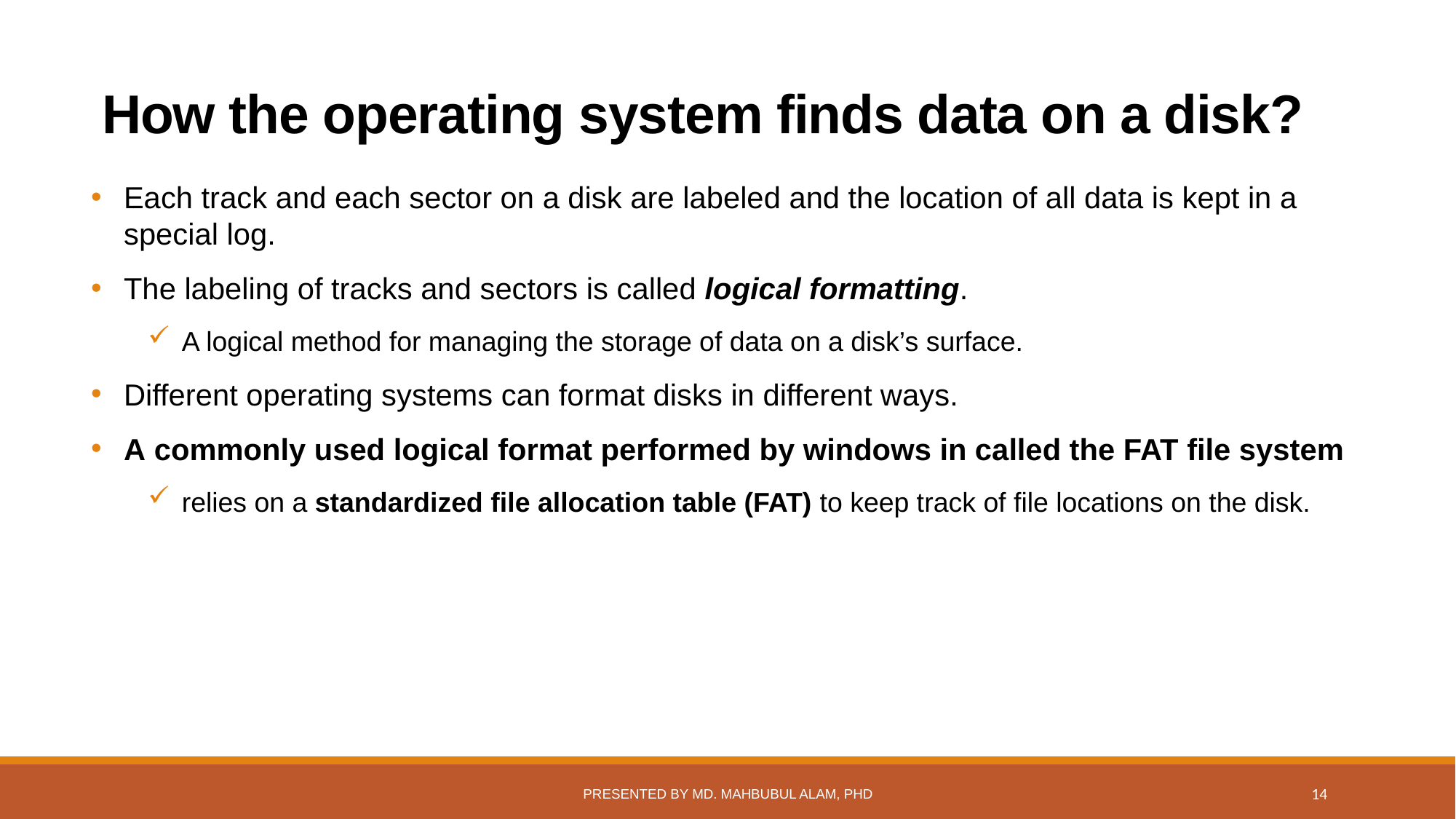

# How the operating system finds data on a disk?
Each track and each sector on a disk are labeled and the location of all data is kept in a special log.
The labeling of tracks and sectors is called logical formatting.
A logical method for managing the storage of data on a disk’s surface.
Different operating systems can format disks in different ways.
A commonly used logical format performed by windows in called the FAT file system
relies on a standardized file allocation table (FAT) to keep track of file locations on the disk.
Presented by Md. Mahbubul Alam, PhD
14